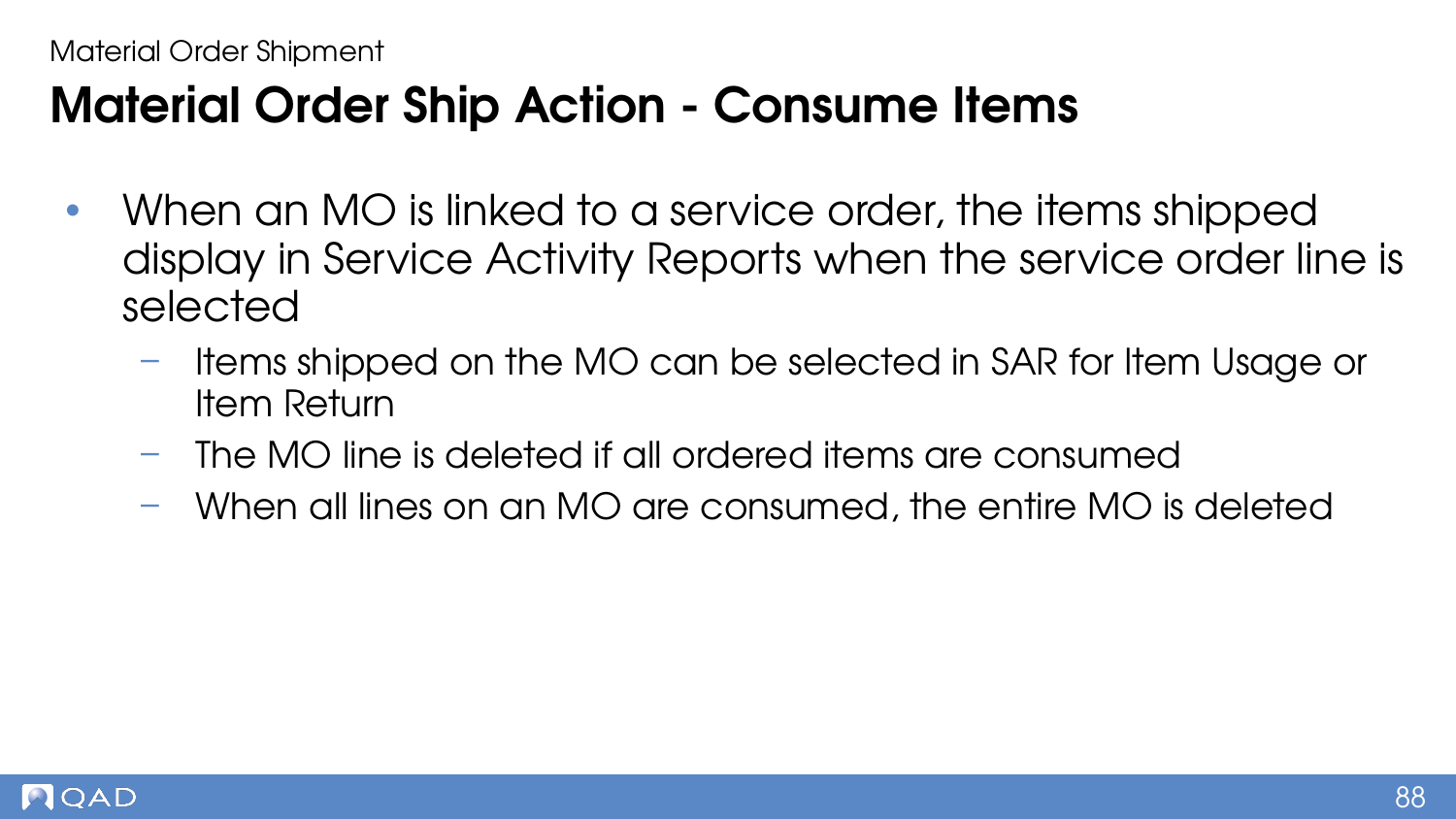

Material Order Shipment
# Material Order Ship Action - Consume Items
When an MO is linked to a service order, the items shipped display in Service Activity Reports when the service order line is selected
Items shipped on the MO can be selected in SAR for Item Usage or Item Return
The MO line is deleted if all ordered items are consumed
When all lines on an MO are consumed, the entire MO is deleted
88